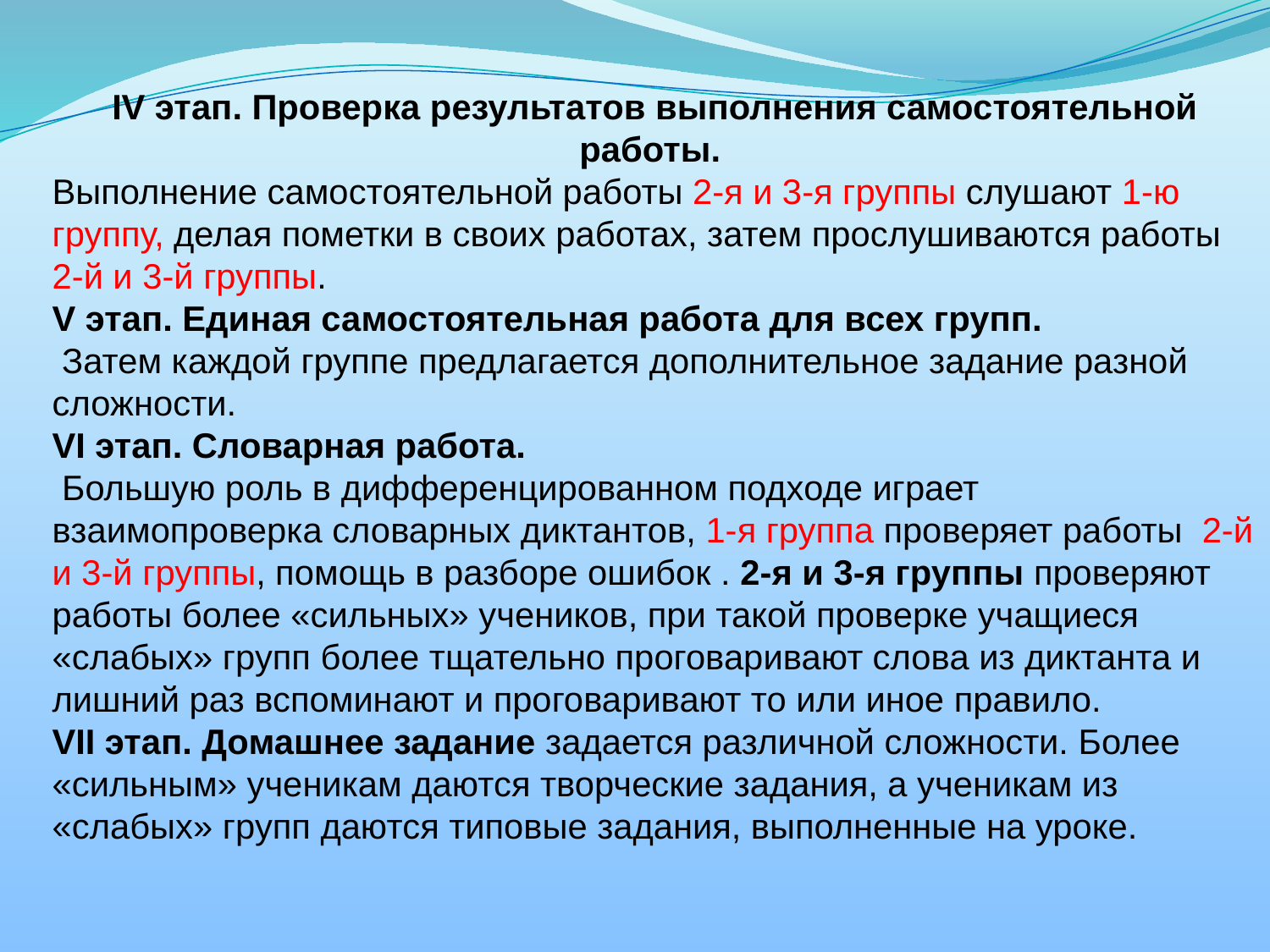

IV этап. Проверка результатов выполнения самостоятельной работы.
Выполнение самостоятельной работы 2-я и 3-я группы слушают 1-ю группу, делая пометки в своих работах, затем прослушиваются работы 2-й и 3-й группы.
V этап. Единая самостоятельная работа для всех групп.
 Затем каждой группе предлагается дополнительное задание разной сложности.
VI этап. Словарная работа.
 Большую роль в дифференцированном подходе играет взаимопроверка словарных диктантов, 1-я группа проверяет работы  2-й и 3-й группы, помощь в разборе ошибок . 2-я и 3-я группы проверяют работы более «сильных» учеников, при такой проверке учащиеся «слабых» групп более тщательно проговаривают слова из диктанта и лишний раз вспоминают и проговаривают то или иное правило.
VII этап. Домашнее задание задается различной сложности. Более «сильным» ученикам даются творческие задания, а ученикам из «слабых» групп даются типовые задания, выполненные на уроке.